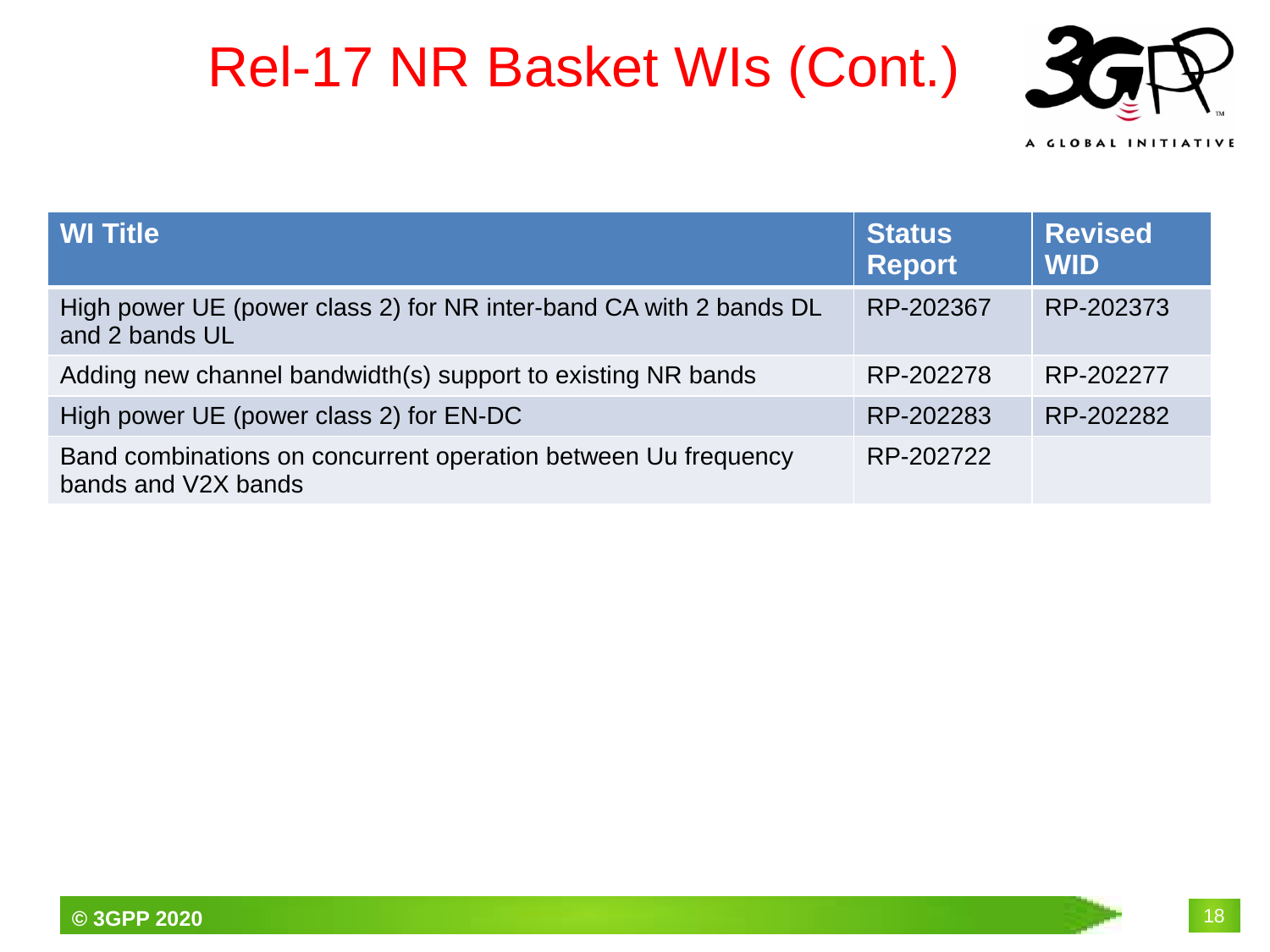

# Rel-17 NR Basket WIs (Cont.)

| WI Title | Status Report | Revised WID |
| --- | --- | --- |
| High power UE (power class 2) for NR inter-band CA with 2 bands DL and 2 bands UL | RP‑202367 | RP-202373 |
| Adding new channel bandwidth(s) support to existing NR bands | RP‑202278 | RP-202277 |
| High power UE (power class 2) for EN-DC | RP‑202283 | RP-202282 |
| Band combinations on concurrent operation between Uu frequency bands and V2X bands | RP‑202722 |  |
18